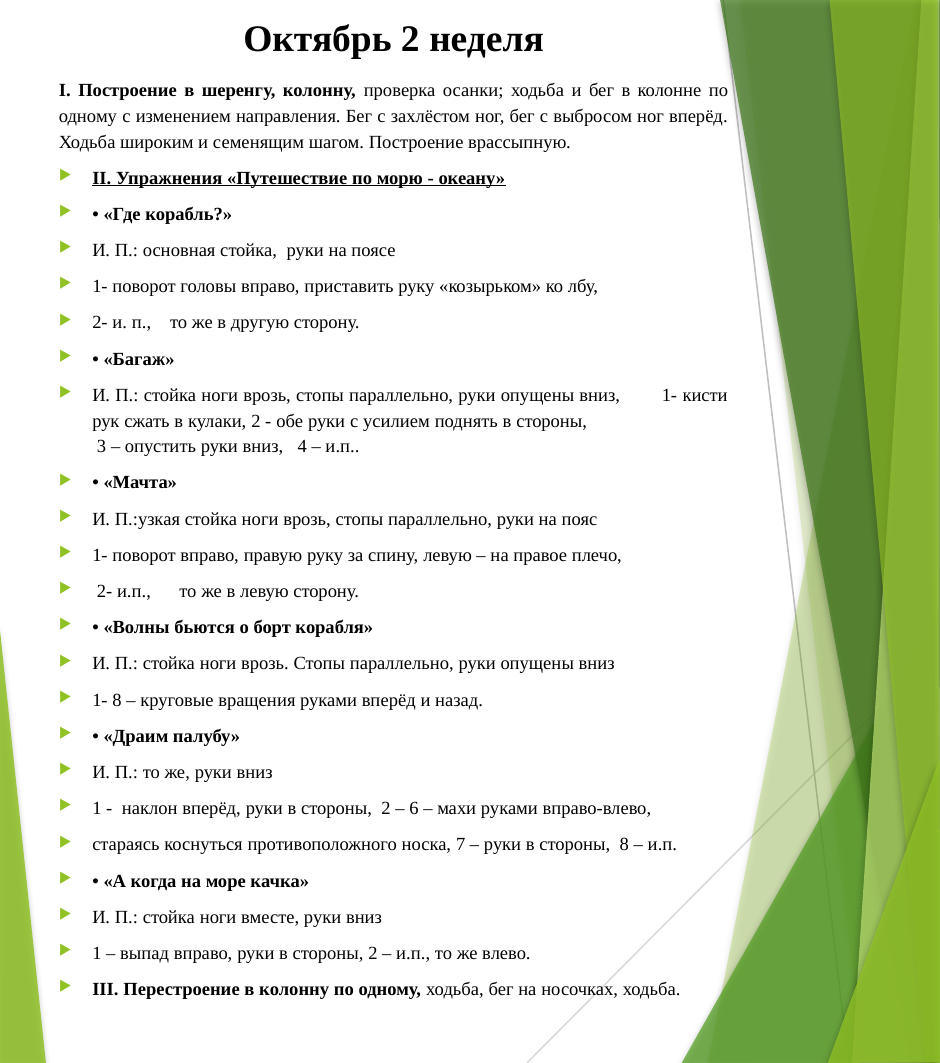

# Октябрь 2 неделя
I. Построение в шеренгу, колонну, проверка осанки; ходьба и бег в колонне по одному с изменением направления. Бег с захлёстом ног, бег с выбросом ног вперёд. Ходьба широким и семенящим шагом. Построение врассыпную.
II. Упражнения «Путешествие по морю - океану»
• «Где корабль?»
И. П.: основная стойка,  руки на поясе
1- поворот головы вправо, приставить руку «козырьком» ко лбу,
2- и. п.,    то же в другую сторону.
• «Багаж»
И. П.: стойка ноги врозь, стопы параллельно, руки опущены вниз,        1- кисти рук сжать в кулаки, 2 - обе руки с усилием поднять в стороны,                               3 – опустить руки вниз,   4 – и.п..
• «Мачта»
И. П.:узкая стойка ноги врозь, стопы параллельно, руки на пояс
1- поворот вправо, правую руку за спину, левую – на правое плечо,
 2- и.п.,      то же в левую сторону.
• «Волны бьются о борт корабля»
И. П.: стойка ноги врозь. Стопы параллельно, руки опущены вниз
1- 8 – круговые вращения руками вперёд и назад.
• «Драим палубу»
И. П.: то же, руки вниз
1 -  наклон вперёд, руки в стороны,  2 – 6 – махи руками вправо-влево,
стараясь коснуться противоположного носка, 7 – руки в стороны,  8 – и.п.
• «А когда на море качка»
И. П.: стойка ноги вместе, руки вниз
1 – выпад вправо, руки в стороны, 2 – и.п., то же влево.
III. Перестроение в колонну по одному, ходьба, бег на носочках, ходьба.